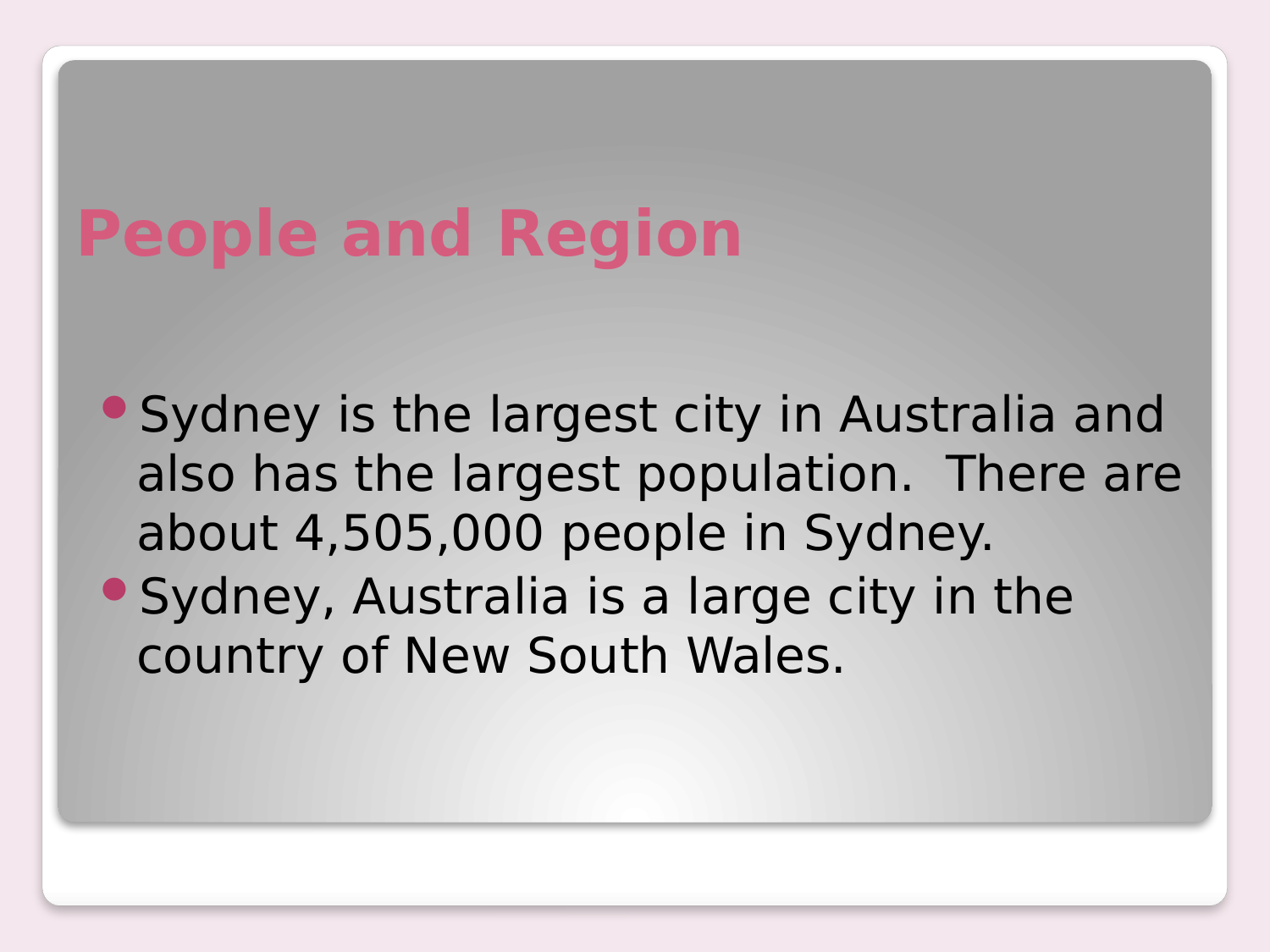

# People and Region
Sydney is the largest city in Australia and also has the largest population.  There are about 4,505,000 people in Sydney.
Sydney, Australia is a large city in the country of New South Wales.